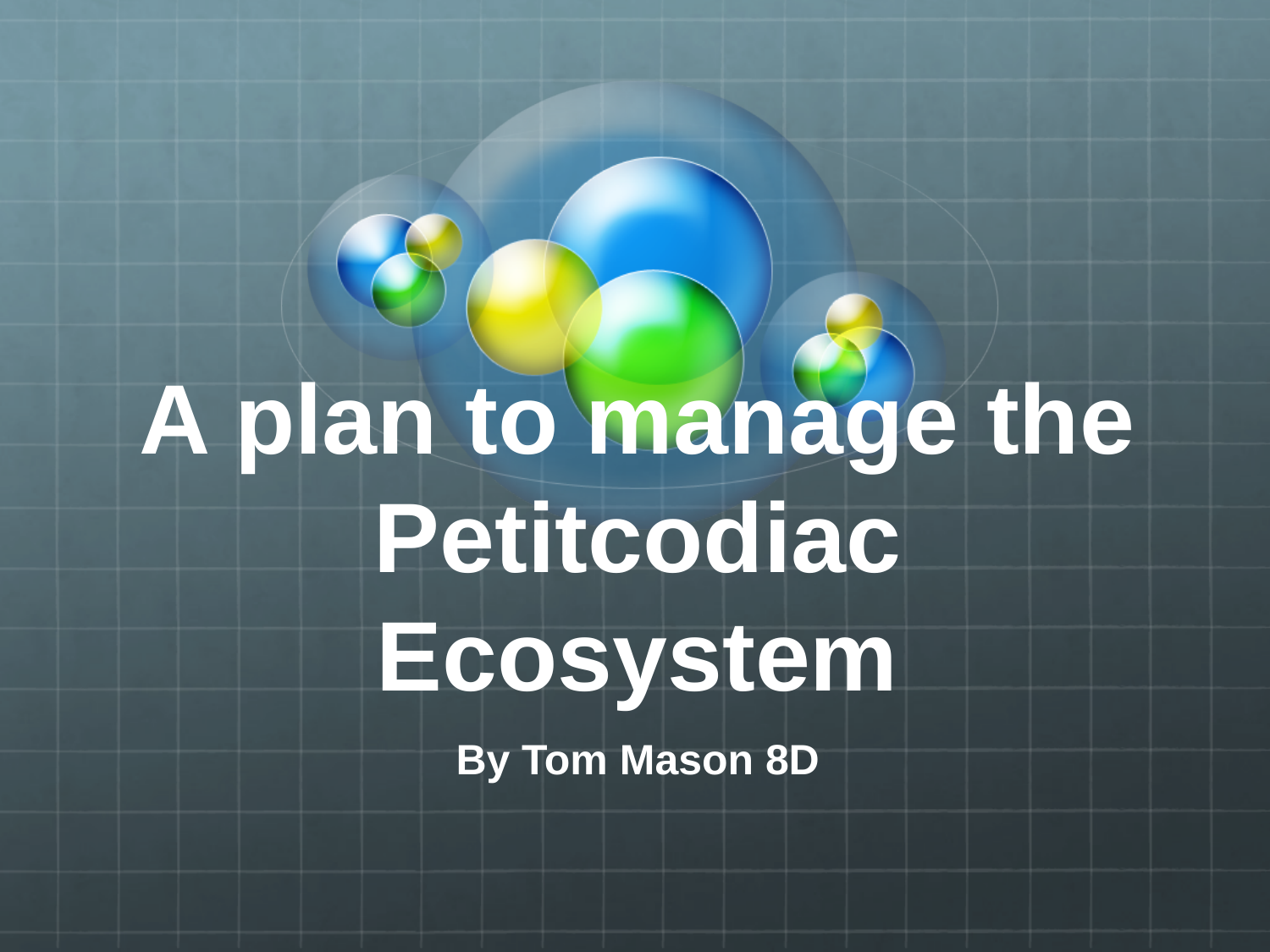

# A plan to manage the Petitcodiac Ecosystem
By Tom Mason 8D